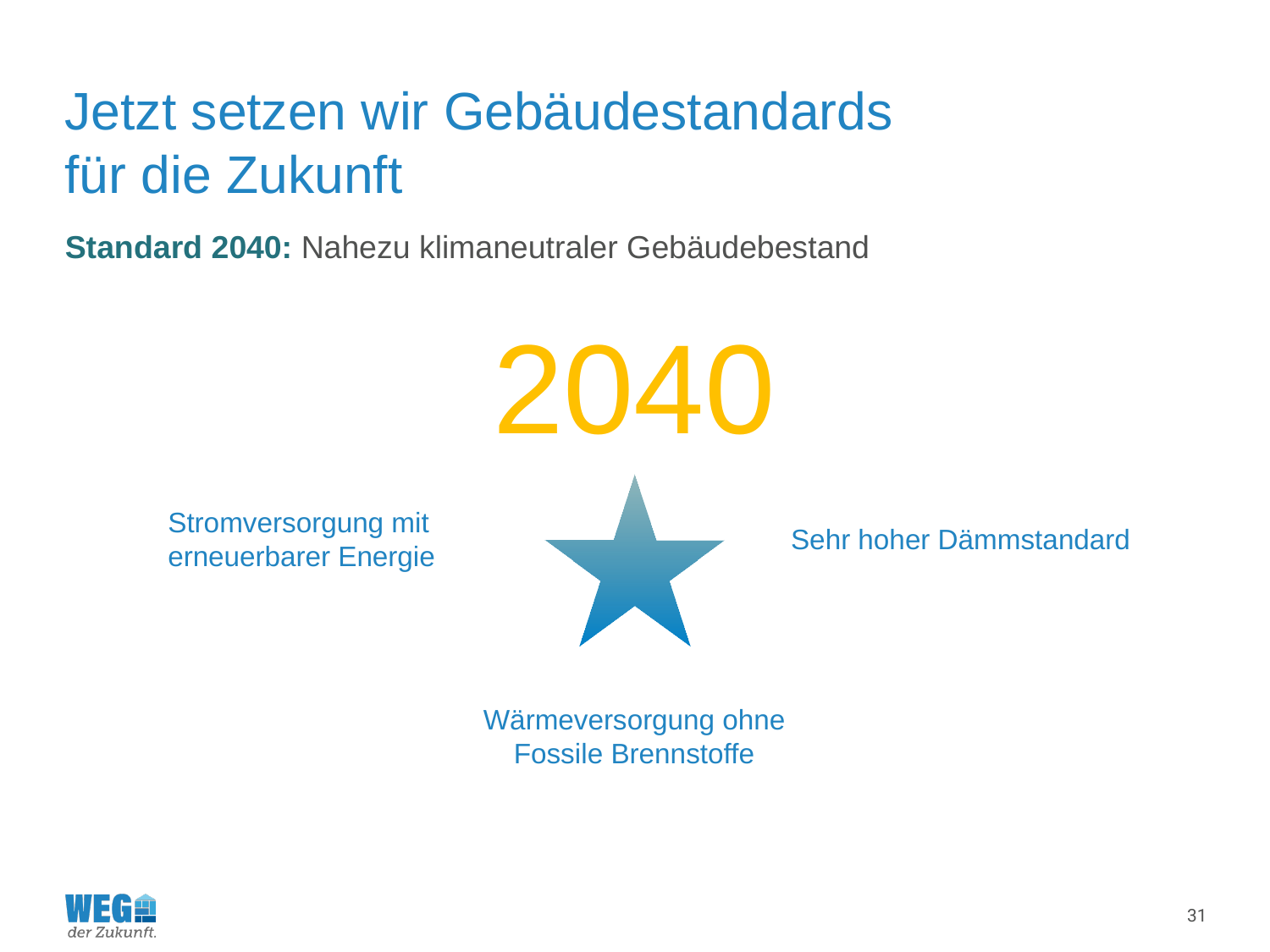

# Jetzt setzen wir Gebäudestandards für die Zukunft
Standard 2040: Nahezu klimaneutraler Gebäudebestand
2040

Stromversorgung mit erneuerbarer Energie
Sehr hoher Dämmstandard
Wärmeversorgung ohne Fossile Brennstoffe
31